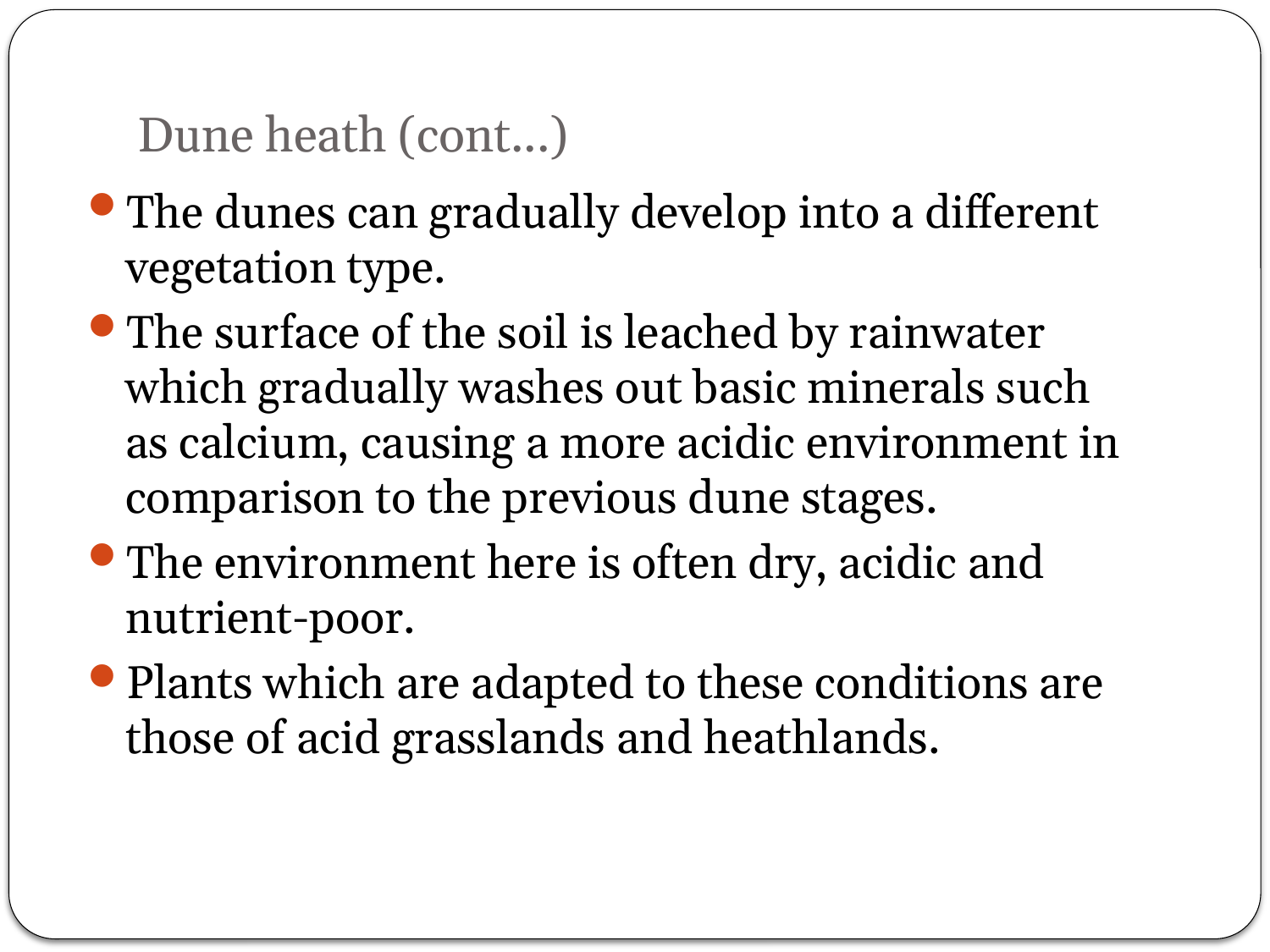

# Dune heath (cont...)
The dunes can gradually develop into a different vegetation type.
The surface of the soil is leached by rainwater which gradually washes out basic minerals such as calcium, causing a more acidic environment in comparison to the previous dune stages.
The environment here is often dry, acidic and nutrient-poor.
Plants which are adapted to these conditions are those of acid grasslands and heathlands.